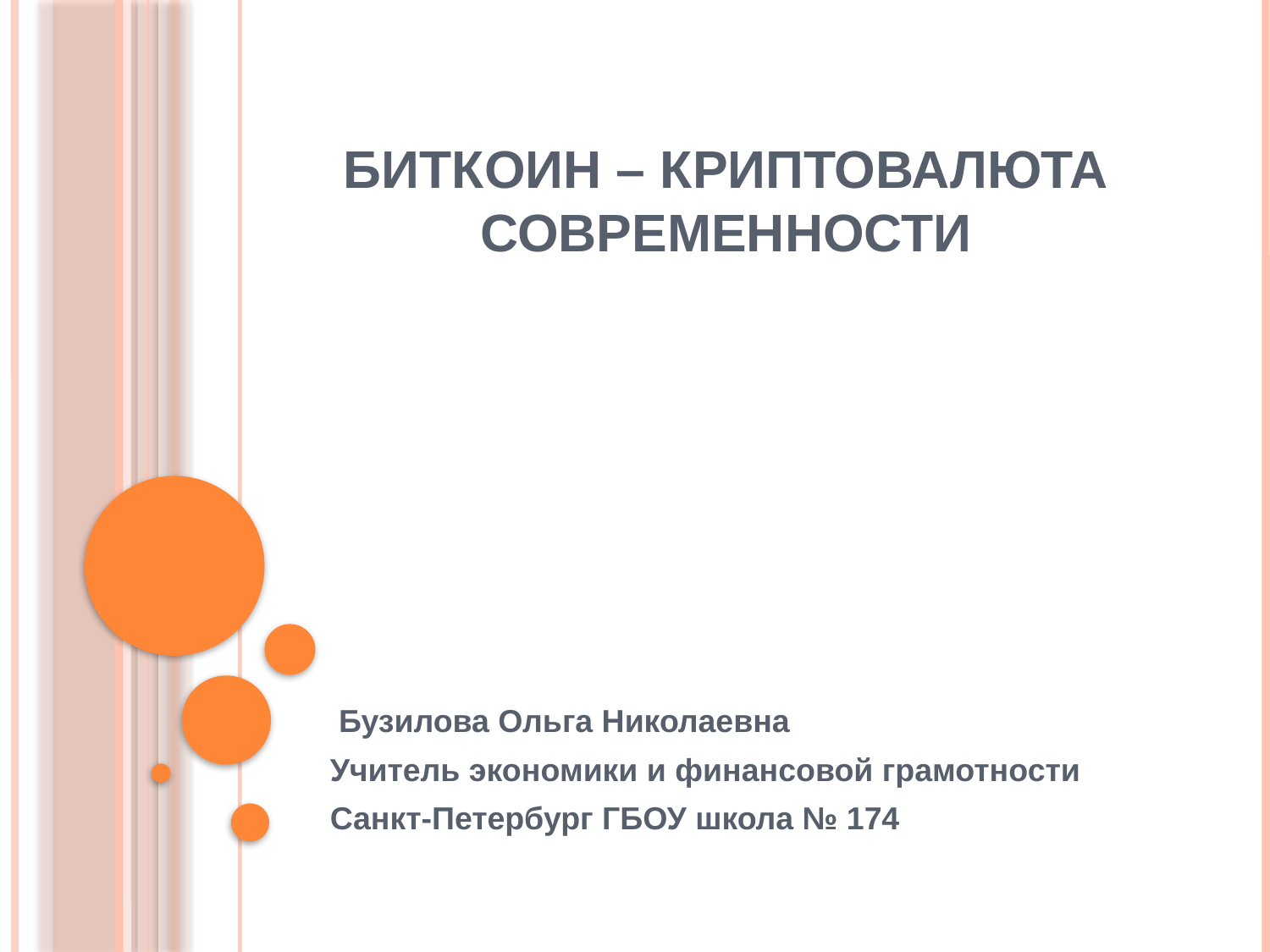

# Биткоин – криптовалюта современности
 Бузилова Ольга Николаевна
Учитель экономики и финансовой грамотности
Санкт-Петербург ГБОУ школа № 174